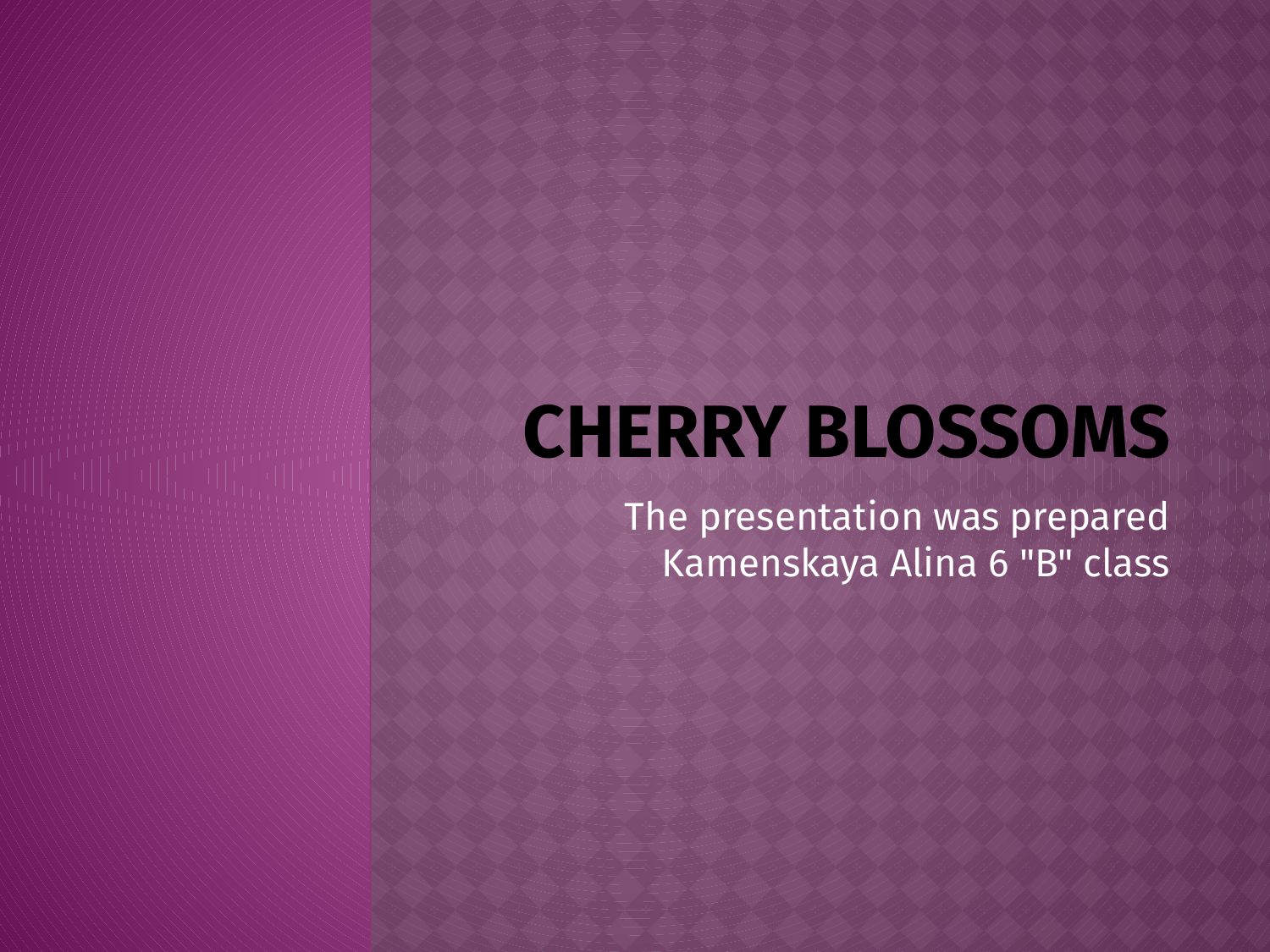

# Сherry blossoms
The presentation was prepared Kamenskaya Alina 6 "B" class